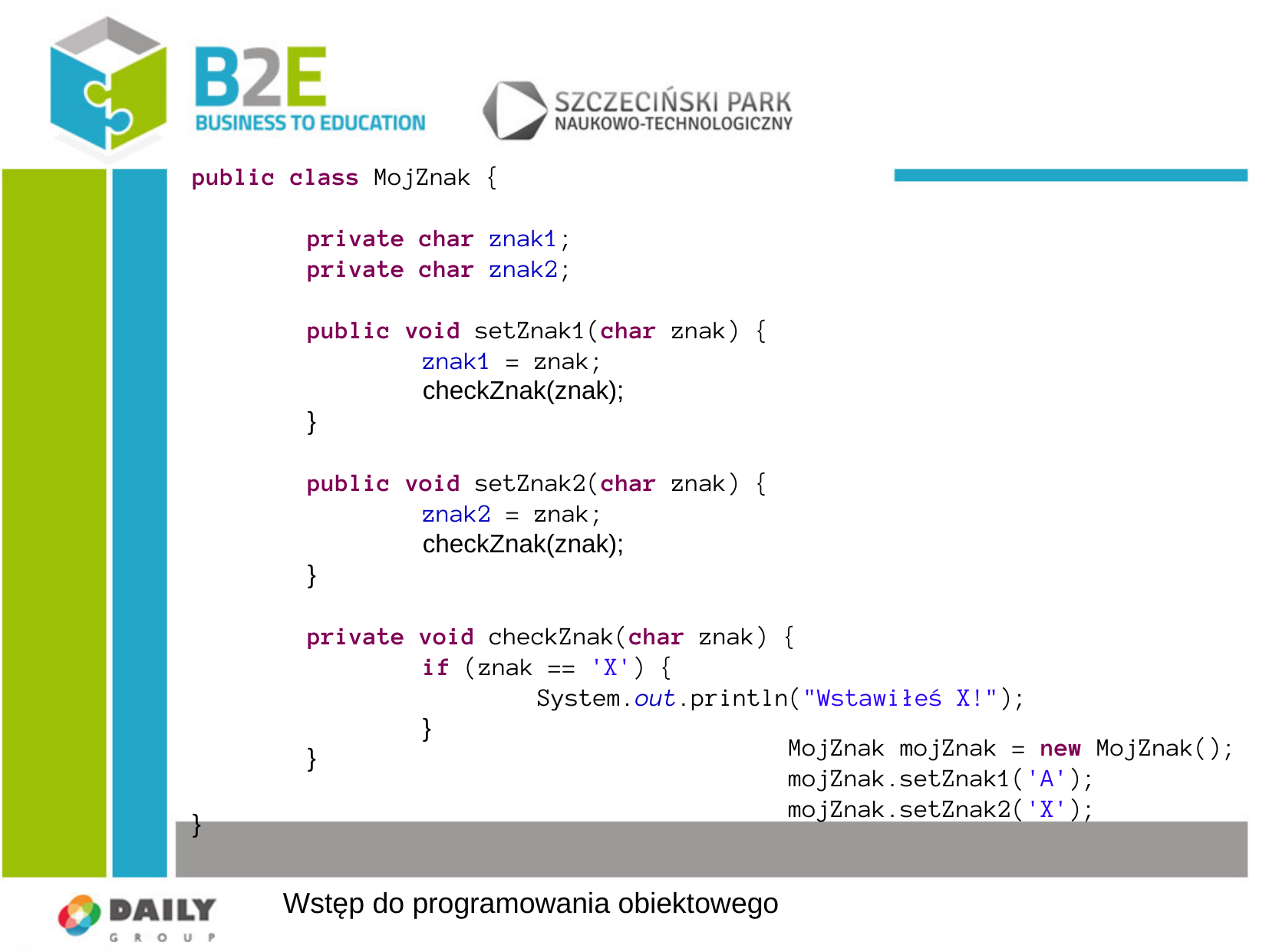

public class MojZnak {

	private char znak1;
	private char znak2;

	public void setZnak1(char znak) {
		znak1 = znak;
		checkZnak(znak);
	}

	public void setZnak2(char znak) {
		znak2 = znak;
		checkZnak(znak);
	}

	private void checkZnak(char znak) {
		if (znak == 'X') {
			System.out.println("Wstawiłeś X!");
		}
	}

}
MojZnak mojZnak = new MojZnak();
mojZnak.setZnak1('A');
mojZnak.setZnak2('X');
Wstęp do programowania obiektowego